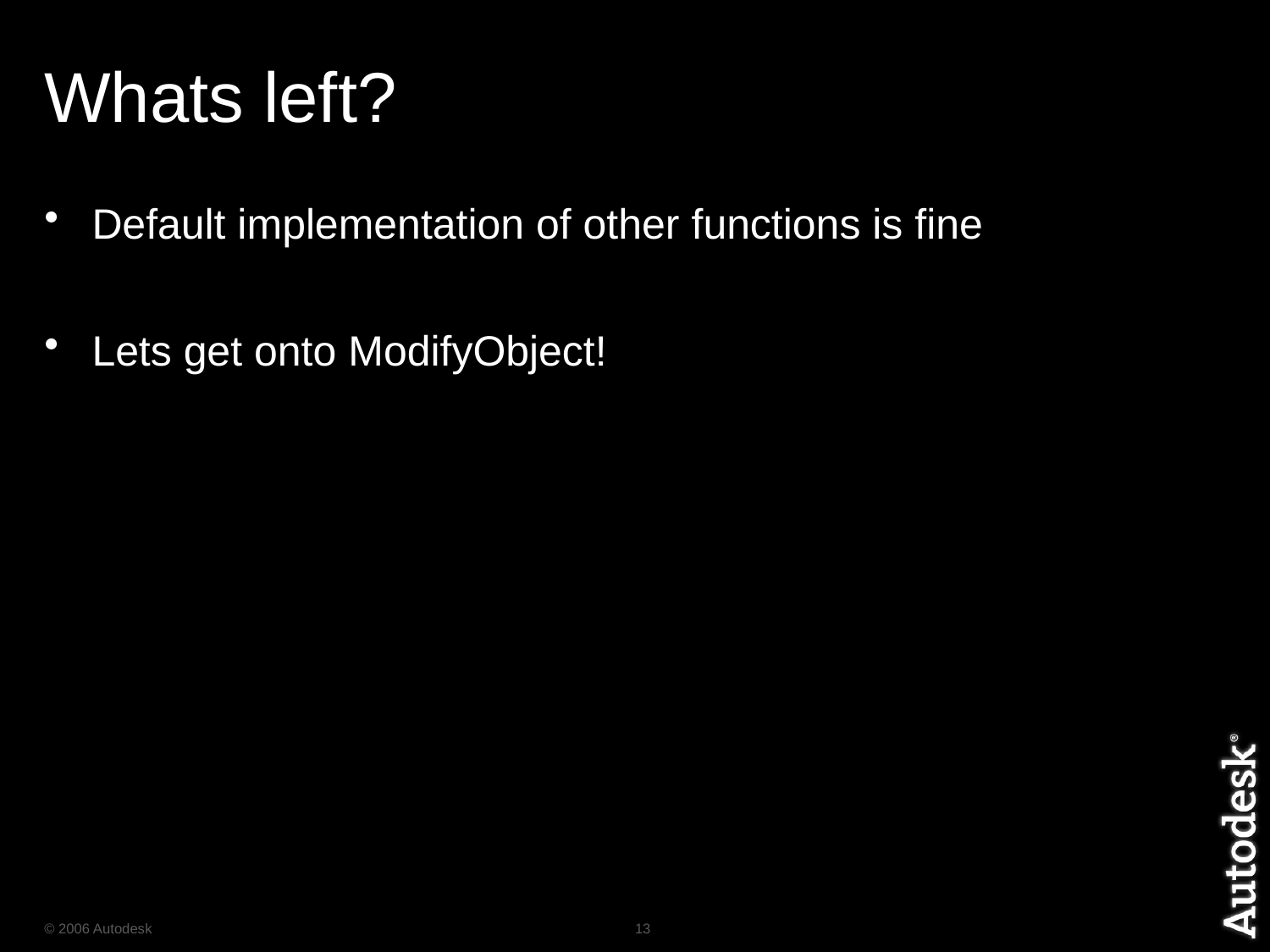

# Whats left?
Default implementation of other functions is fine

Lets get onto ModifyObject!